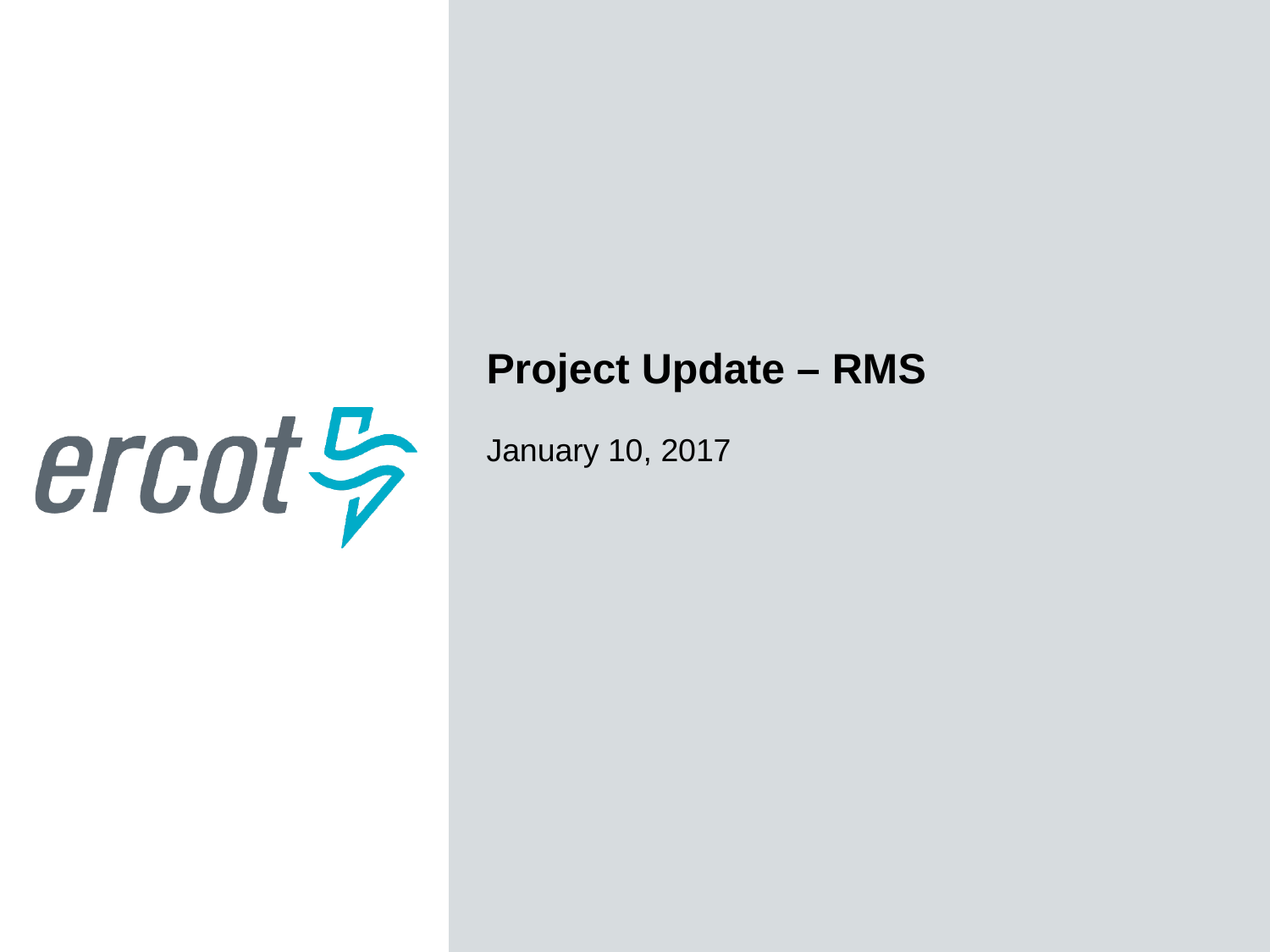

Project Update – RMS

January 10, 2017